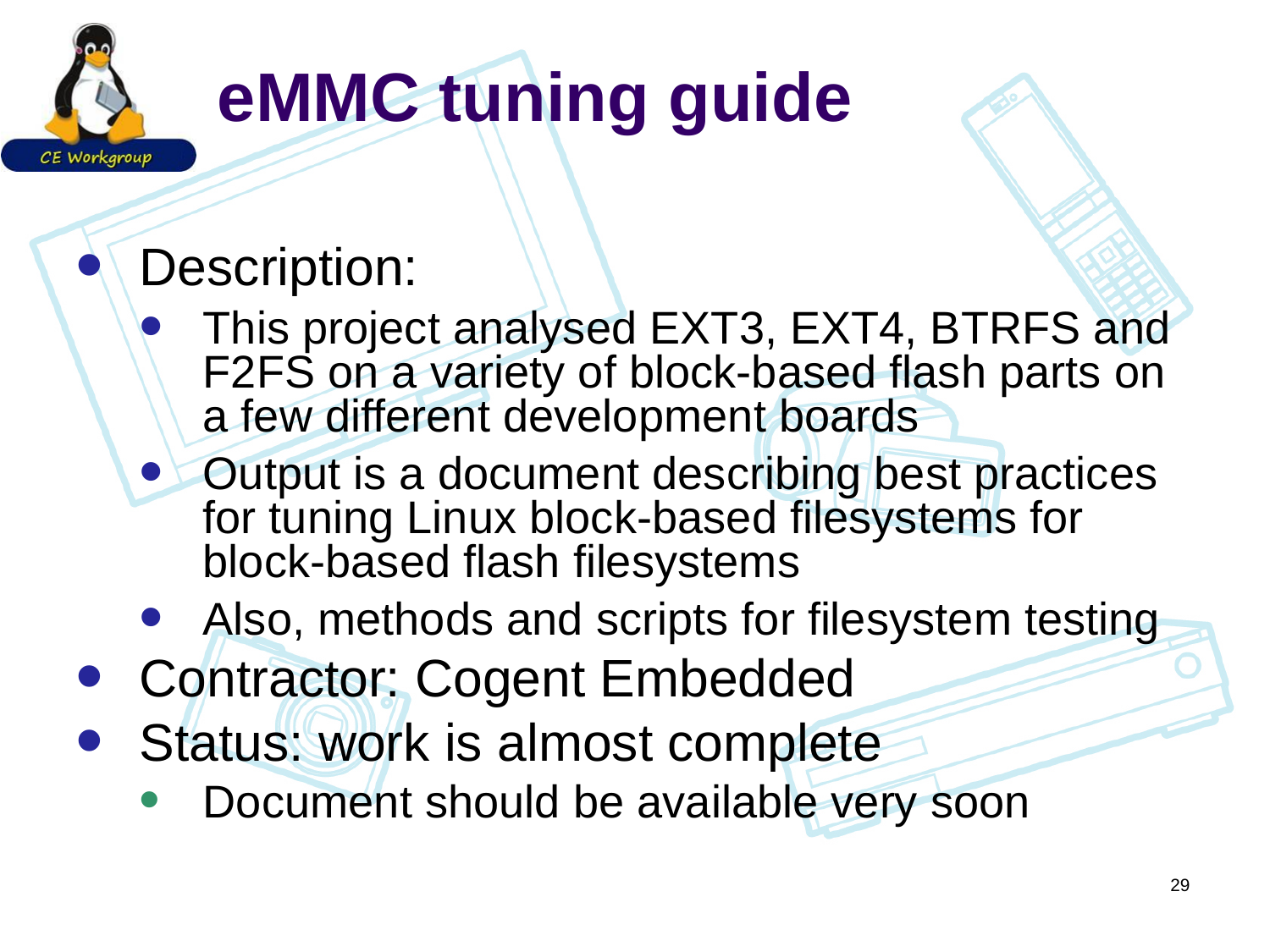

# eMMC tuning guide
Description:
This project analysed EXT3, EXT4, BTRFS and F2FS on a variety of block-based flash parts on a few different development boards
Output is a document describing best practices for tuning Linux block-based filesystems for block-based flash filesystems
Also, methods and scripts for filesystem testing
Contractor: Cogent Embedded
Status: work is almost complete
Document should be available very soon
29